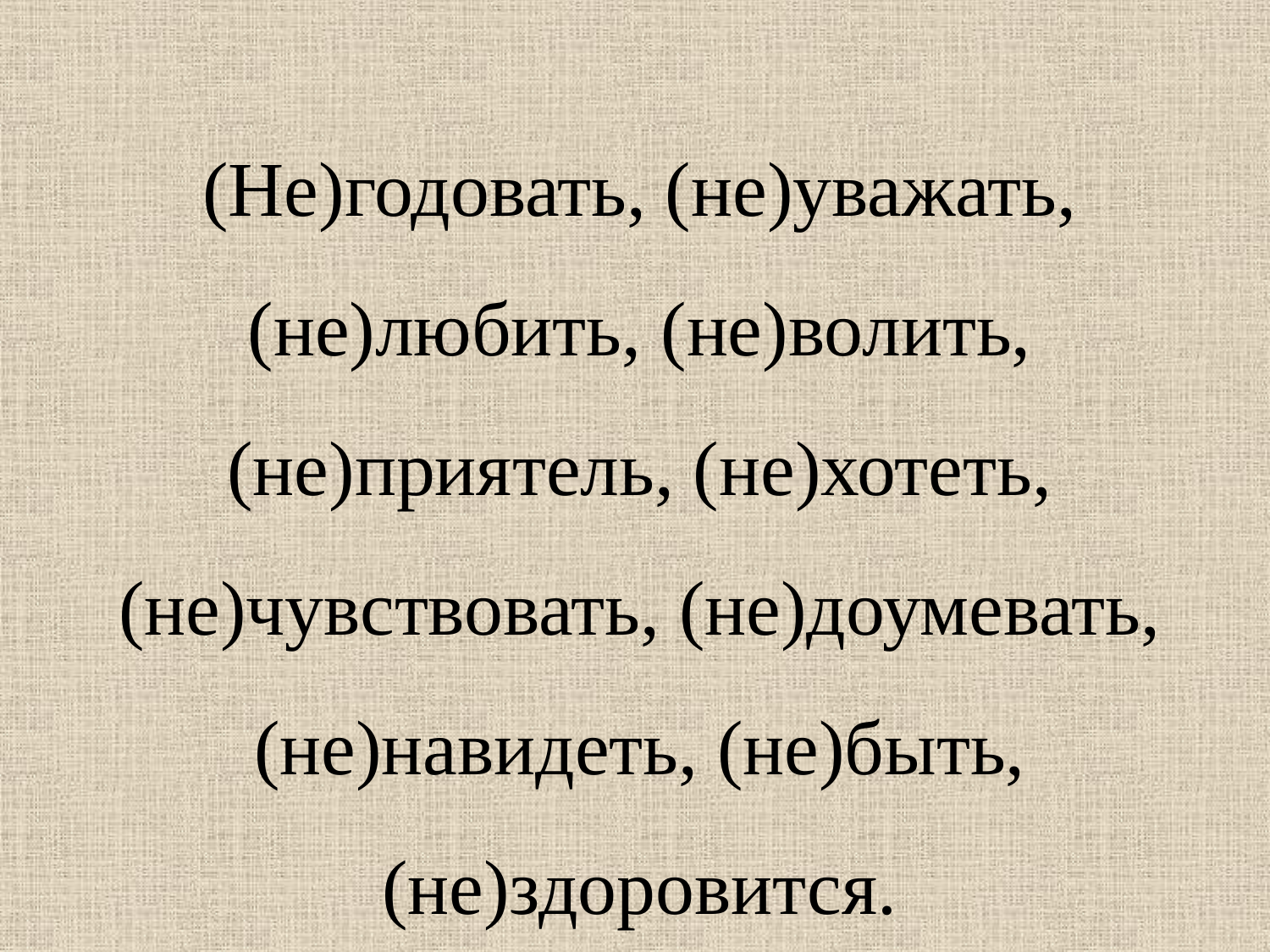

(Не)годовать, (не)уважать, (не)любить, (не)волить, (не)приятель, (не)хотеть, (не)чувствовать, (не)доумевать, (не)навидеть, (не)быть, (не)здоровится.